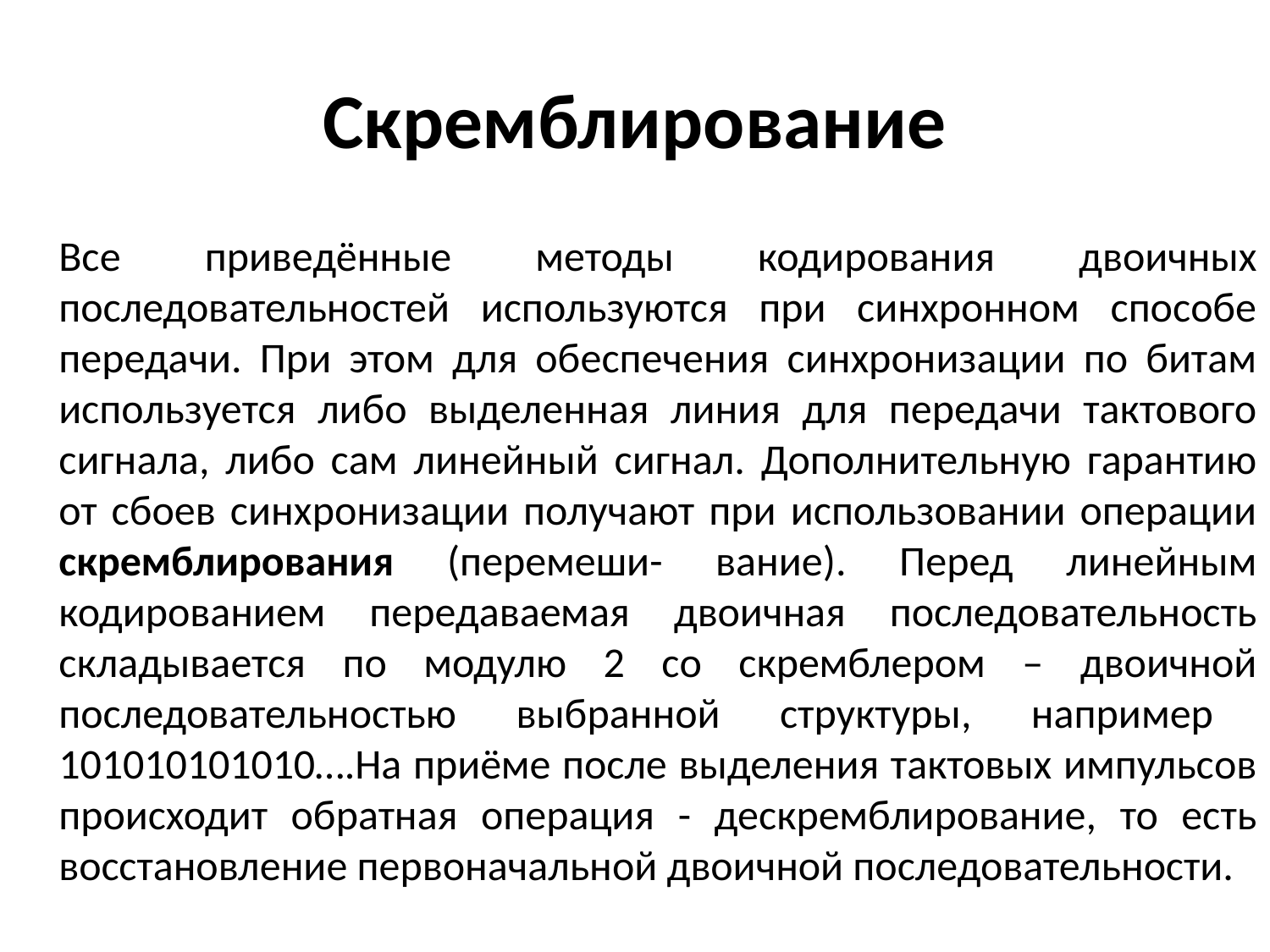

# Скремблирование
	Все приведённые методы кодирования двоичных последовательностей используются при синхронном способе передачи. При этом для обеспечения синхронизации по битам используется либо выделенная линия для передачи тактового сигнала, либо сам линейный сигнал. Дополнительную гарантию от сбоев синхронизации получают при использовании операции скремблирования (перемеши- вание). Перед линейным кодированием передаваемая двоичная последовательность складывается по модулю 2 со скремблером – двоичной последовательностью выбранной структуры, например	101010101010….На приёме после выделения тактовых импульсов происходит обратная операция - дескремблирование, то есть восстановление первоначальной двоичной последовательности.